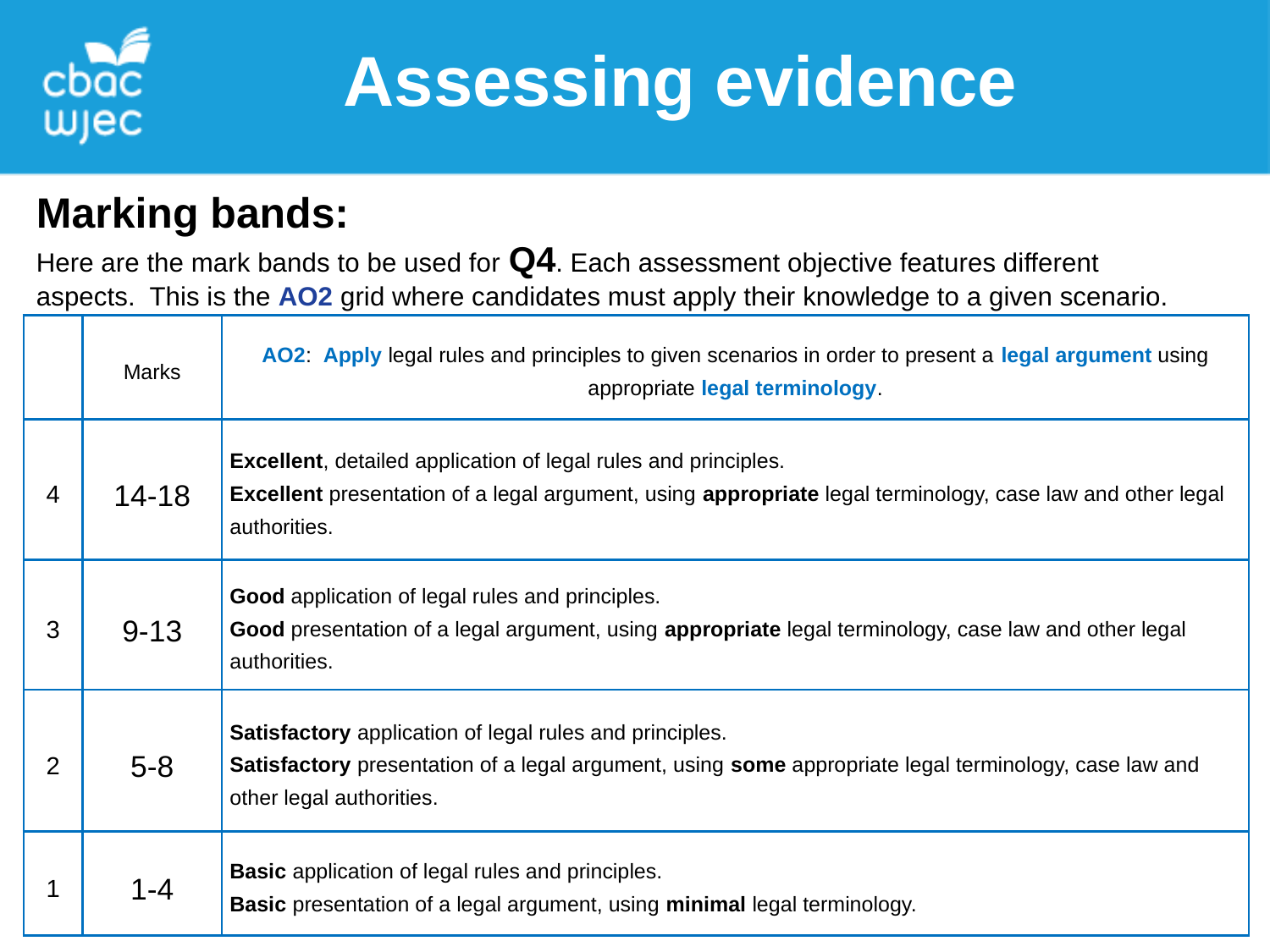

Assessing evidence
Marking bands:
Here are the mark bands to be used for Q4. Each assessment objective features different aspects.  This is the AO2 grid where candidates must apply their knowledge to a given scenario.

|  | Marks | AO2: Apply legal rules and principles to given scenarios in order to present a legal argument using appropriate legal terminology. |
| --- | --- | --- |
| 4 | 14-18 | Excellent, detailed application of legal rules and principles. Excellent presentation of a legal argument, using appropriate legal terminology, case law and other legal authorities. |
| 3 | 9-13 | Good application of legal rules and principles. Good presentation of a legal argument, using appropriate legal terminology, case law and other legal authorities. |
| 2 | 5-8 | Satisfactory application of legal rules and principles. Satisfactory presentation of a legal argument, using some appropriate legal terminology, case law and other legal authorities. |
| 1 | 1-4 | Basic application of legal rules and principles. Basic presentation of a legal argument, using minimal legal terminology. |